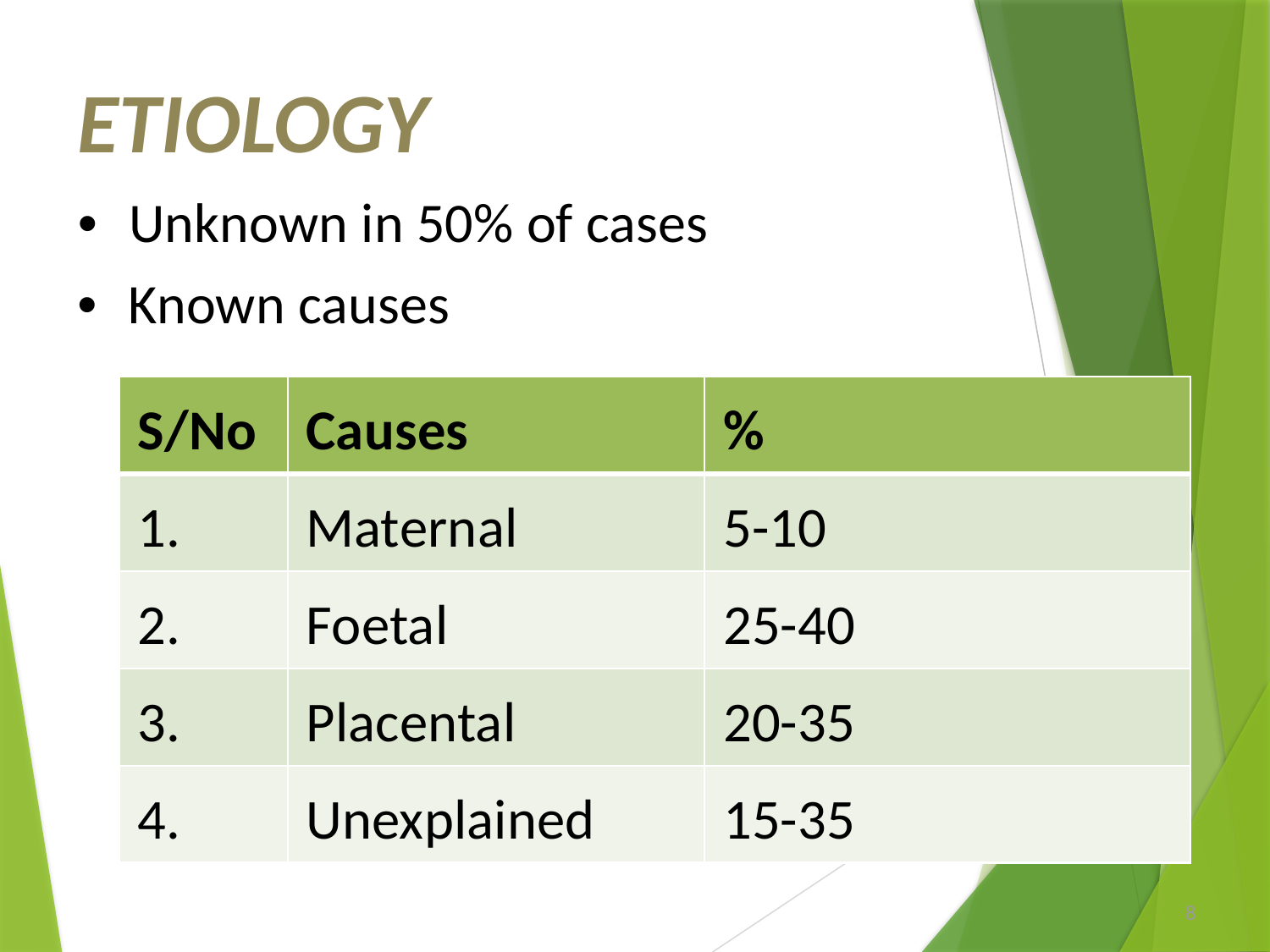

ETIOLOGY
•  Unknown in 50% of cases
•  Known causes

S/No
Causes
%

1.
Maternal
5-10

2.
Foetal
25-40

3.
Placental
20-35

4.
Unexplained
15-35

8